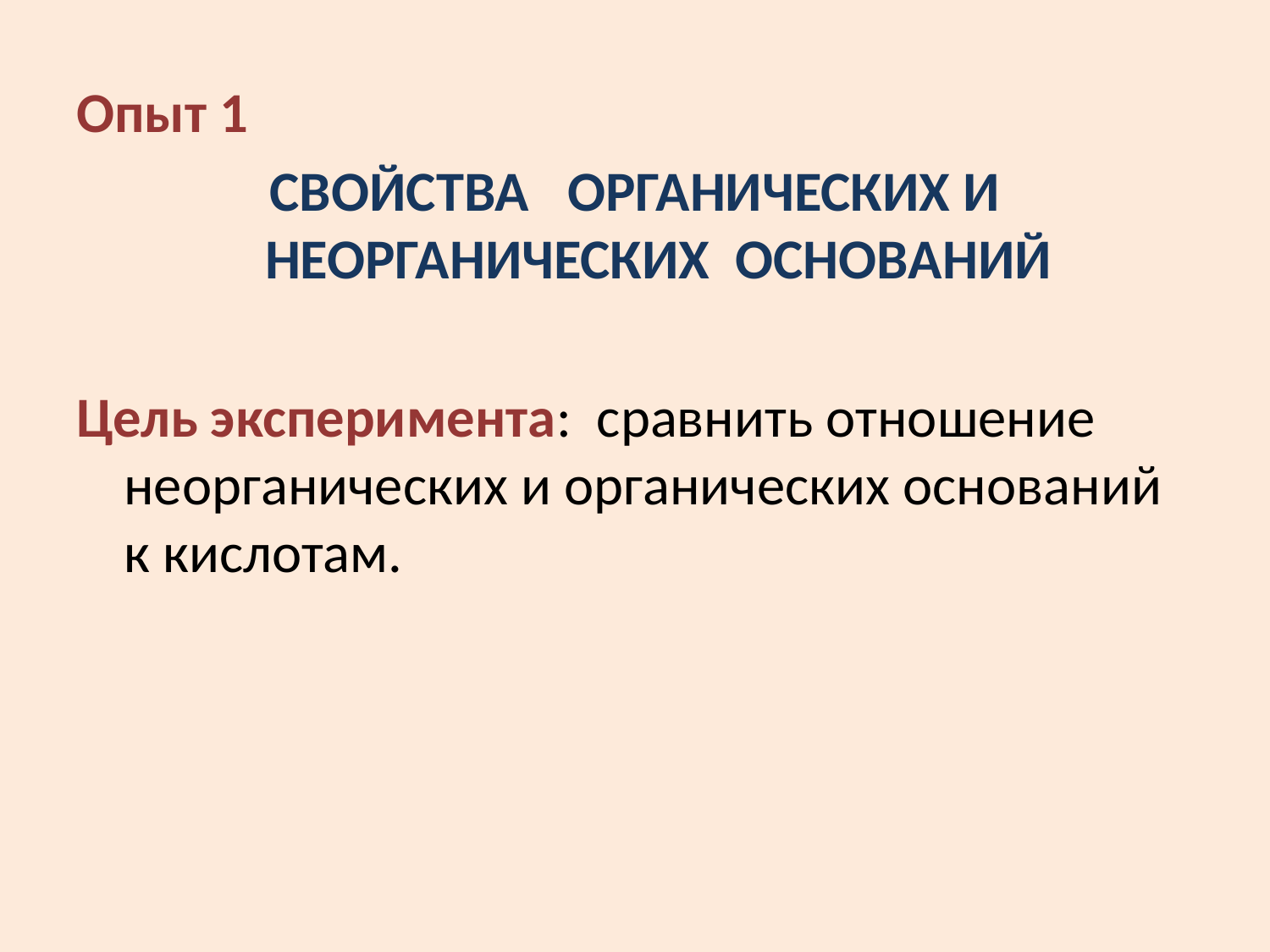

Опыт 1
СВОЙСТВА   ОРГАНИЧЕСКИХ И НЕОРГАНИЧЕСКИХ  ОСНОВАНИЙ

Цель эксперимента:  сравнить отношение неорганических и органических оснований к кислотам.